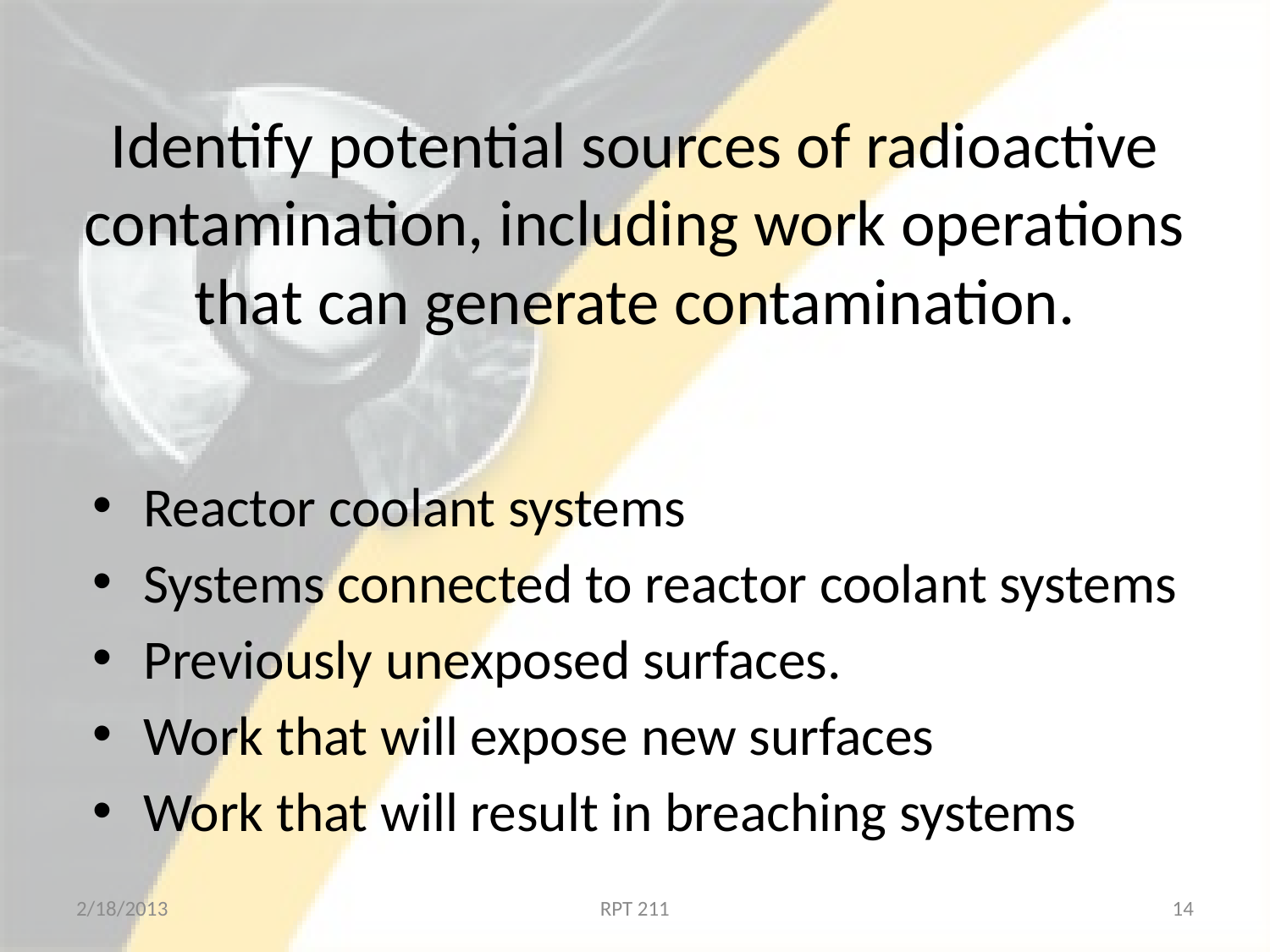

# Identify potential sources of radioactive contamination, including work operations that can generate contamination.
Reactor coolant systems
Systems connected to reactor coolant systems
Previously unexposed surfaces.
Work that will expose new surfaces
Work that will result in breaching systems

2/18/2013
RPT 211
14